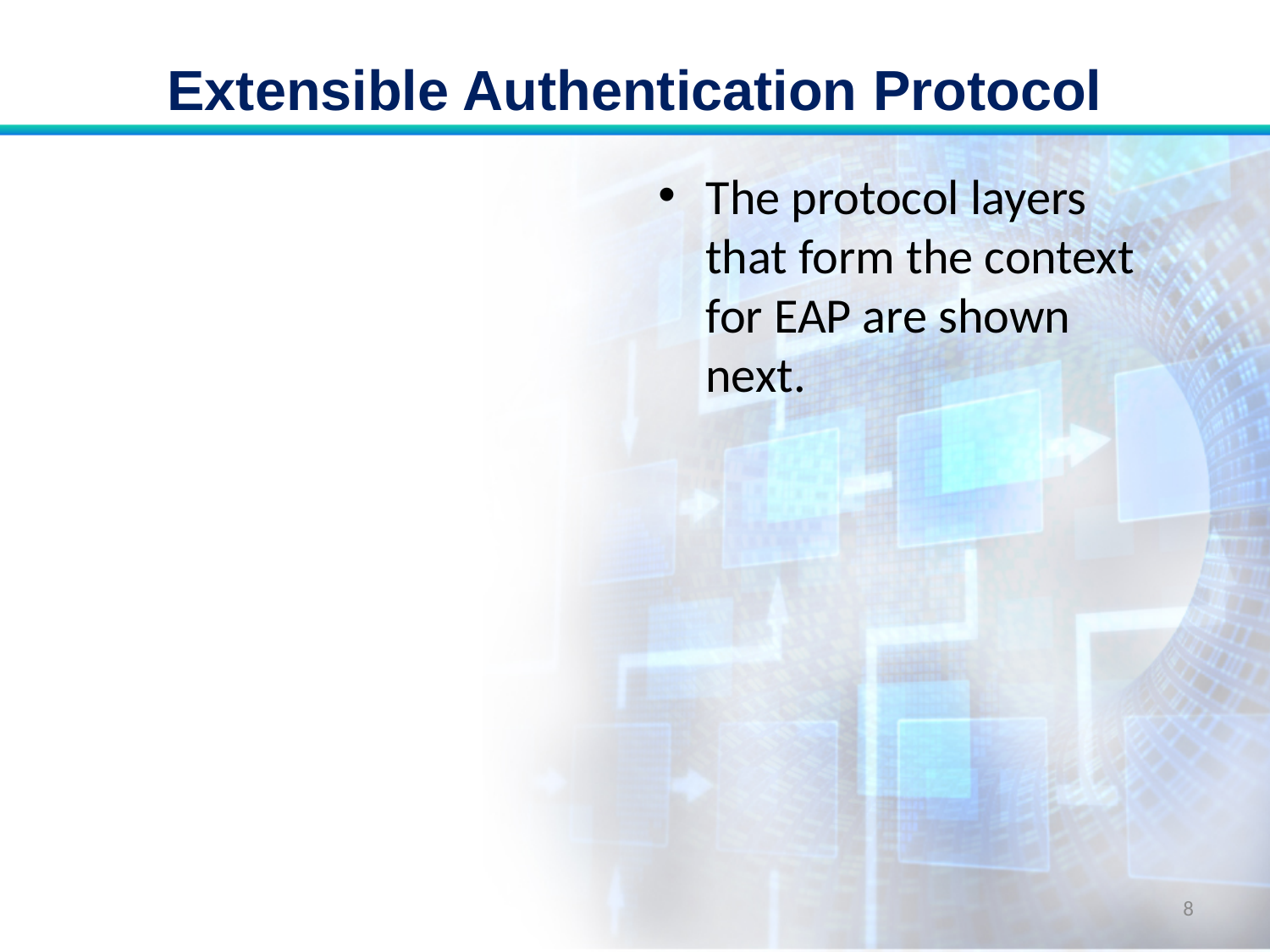

# Extensible Authentication Protocol
The protocol layers that form the context for EAP are shown next.
8